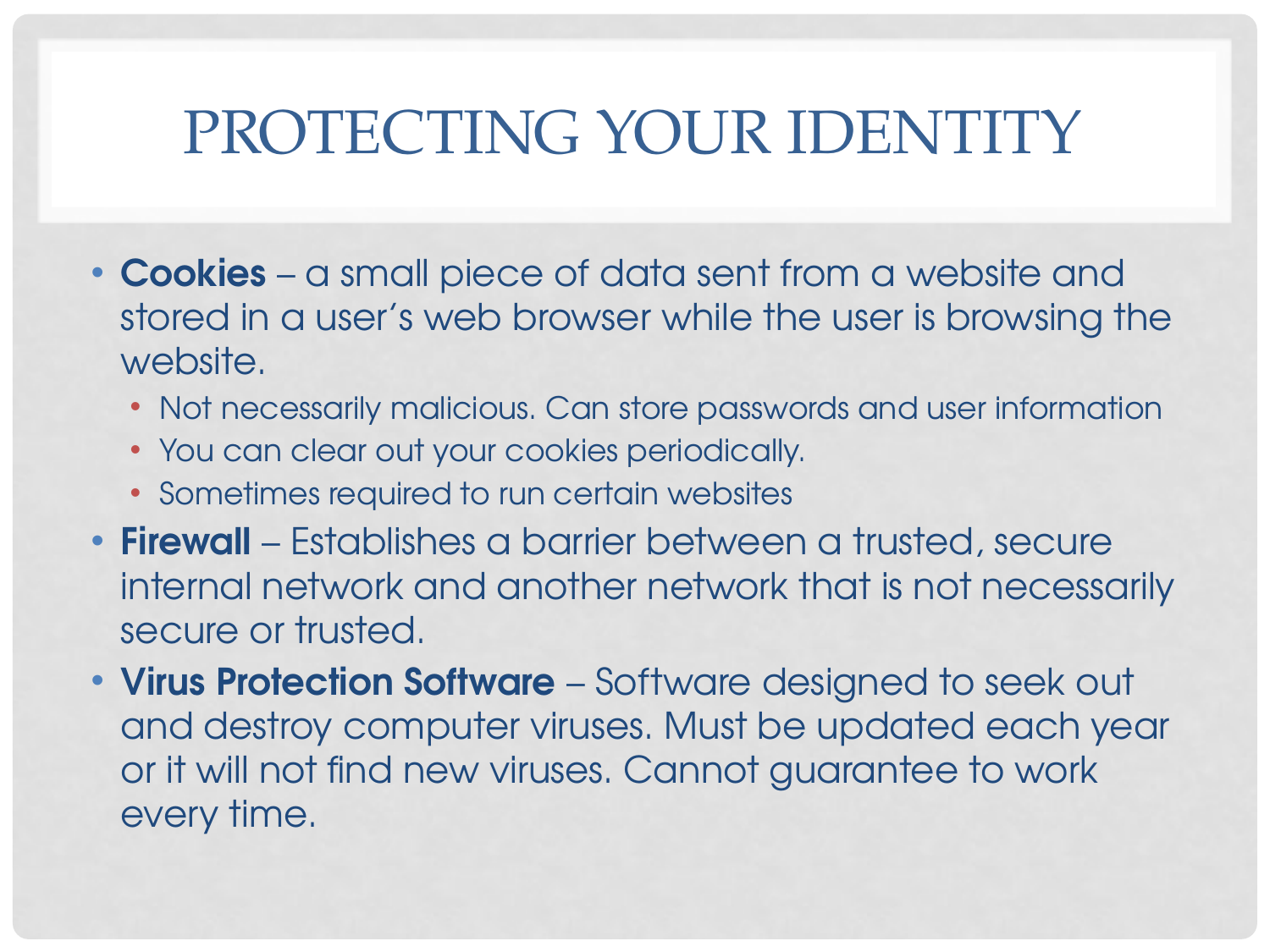

# Protecting your Identity
Cookies – a small piece of data sent from a website and stored in a user’s web browser while the user is browsing the website.
Not necessarily malicious. Can store passwords and user information
You can clear out your cookies periodically.
Sometimes required to run certain websites
Firewall – Establishes a barrier between a trusted, secure internal network and another network that is not necessarily secure or trusted.
Virus Protection Software – Software designed to seek out and destroy computer viruses. Must be updated each year or it will not find new viruses. Cannot guarantee to work every time.